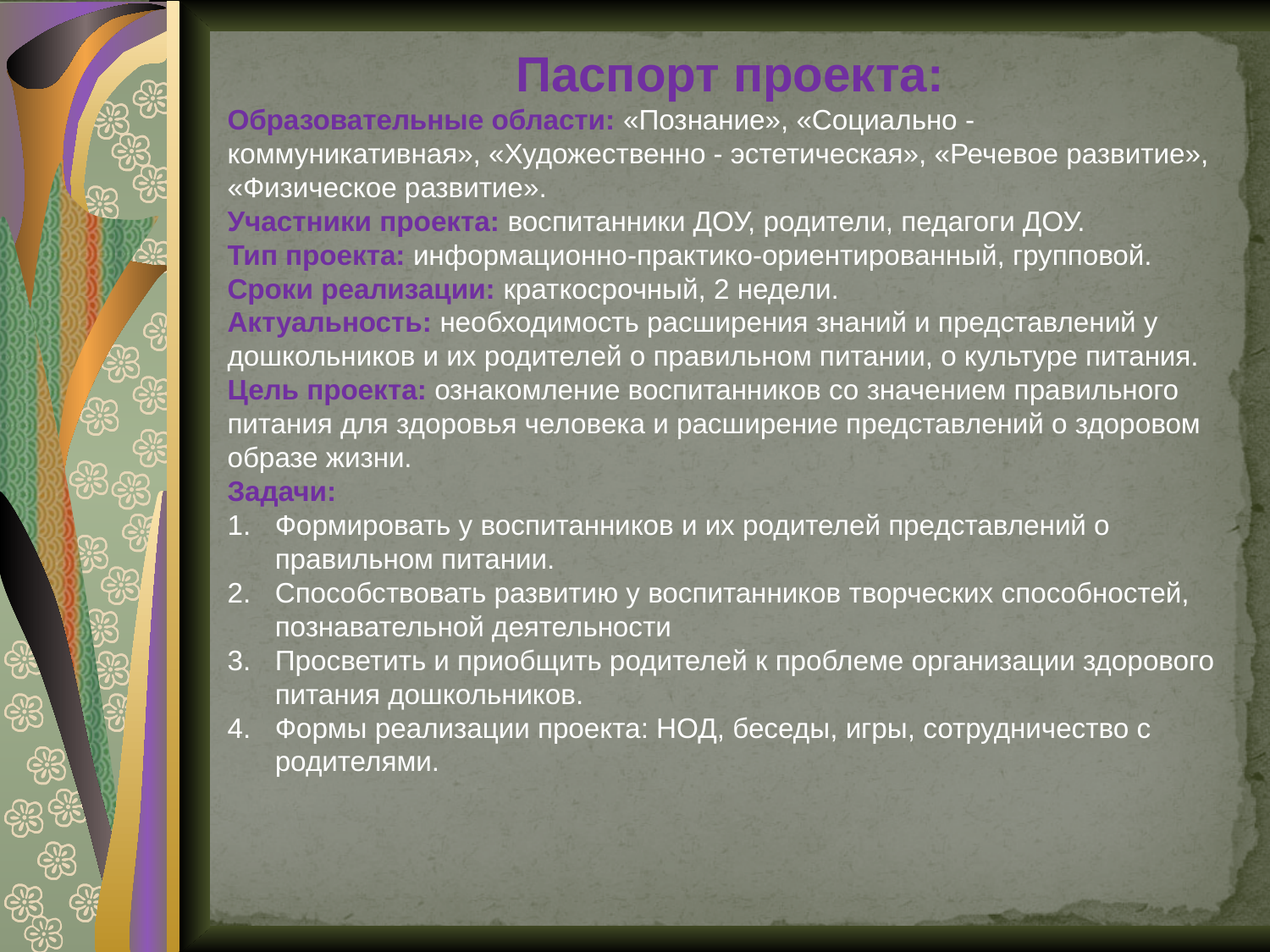

Паспорт проекта:
Образовательные области: «Познание», «Социально - коммуникативная», «Художественно - эстетическая», «Речевое развитие», «Физическое развитие».
Участники проекта: воспитанники ДОУ, родители, педагоги ДОУ.
Тип проекта: информационно-практико-ориентированный, групповой.
Сроки реализации: краткосрочный, 2 недели.
Актуальность: необходимость расширения знаний и представлений у дошкольников и их родителей о правильном питании, о культуре питания.
Цель проекта: ознакомление воспитанников со значением правильного питания для здоровья человека и расширение представлений о здоровом образе жизни.
Задачи:
Формировать у воспитанников и их родителей представлений о правильном питании.
Способствовать развитию у воспитанников творческих способностей, познавательной деятельности
Просветить и приобщить родителей к проблеме организации здорового питания дошкольников.
Формы реализации проекта: НОД, беседы, игры, сотрудничество с родителями.